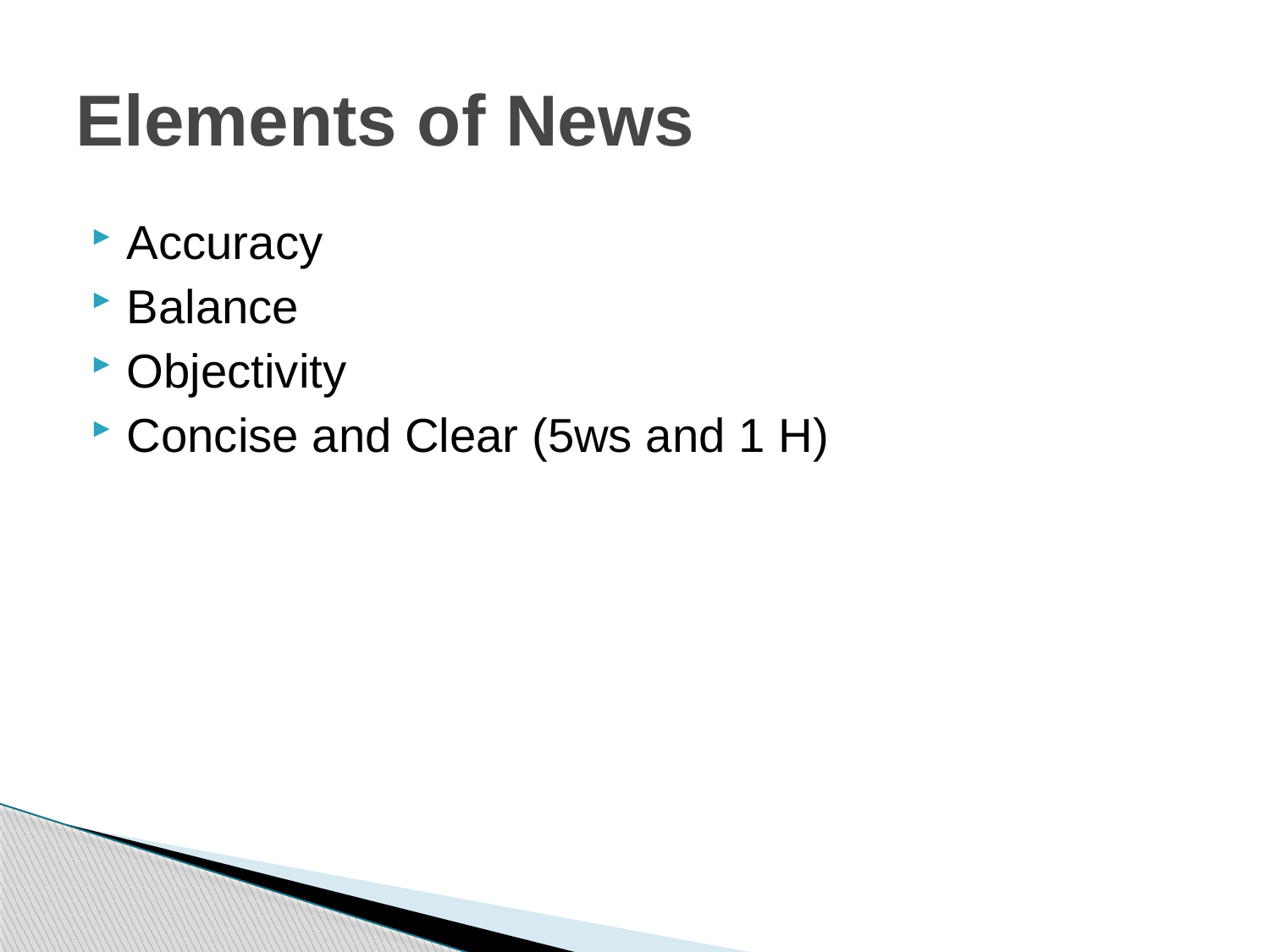

# Elements of News
Accuracy
Balance
Objectivity
Concise and Clear (5ws and 1 H)